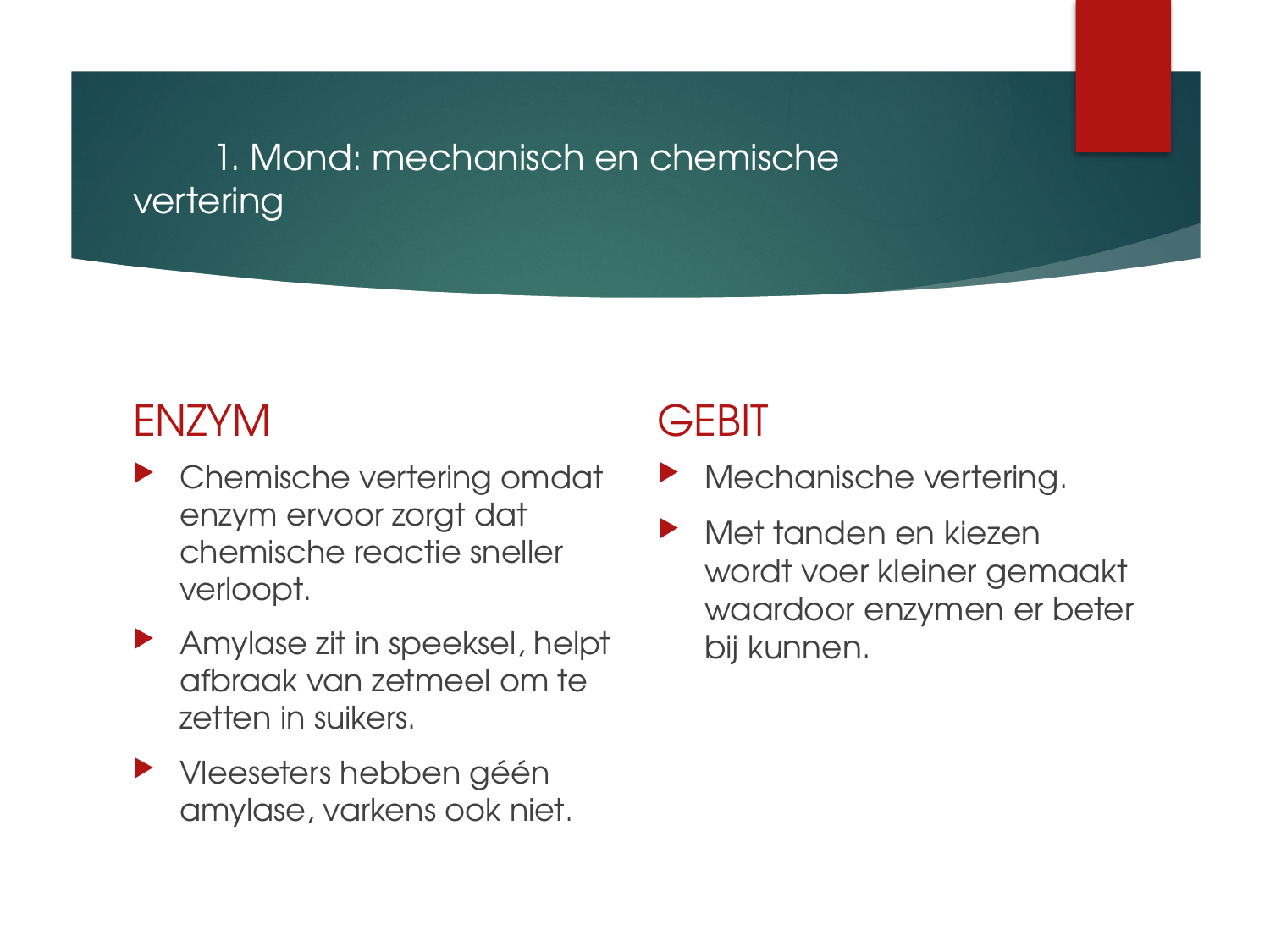

# 1. Mond: mechanisch en chemische vertering
GEBIT
ENZYM
Chemische vertering omdat enzym ervoor zorgt dat chemische reactie sneller verloopt.
Amylase zit in speeksel, helpt afbraak van zetmeel om te zetten in suikers.
Vleeseters hebben géén amylase, varkens ook niet.
Mechanische vertering.
Met tanden en kiezen wordt voer kleiner gemaakt waardoor enzymen er beter bij kunnen.